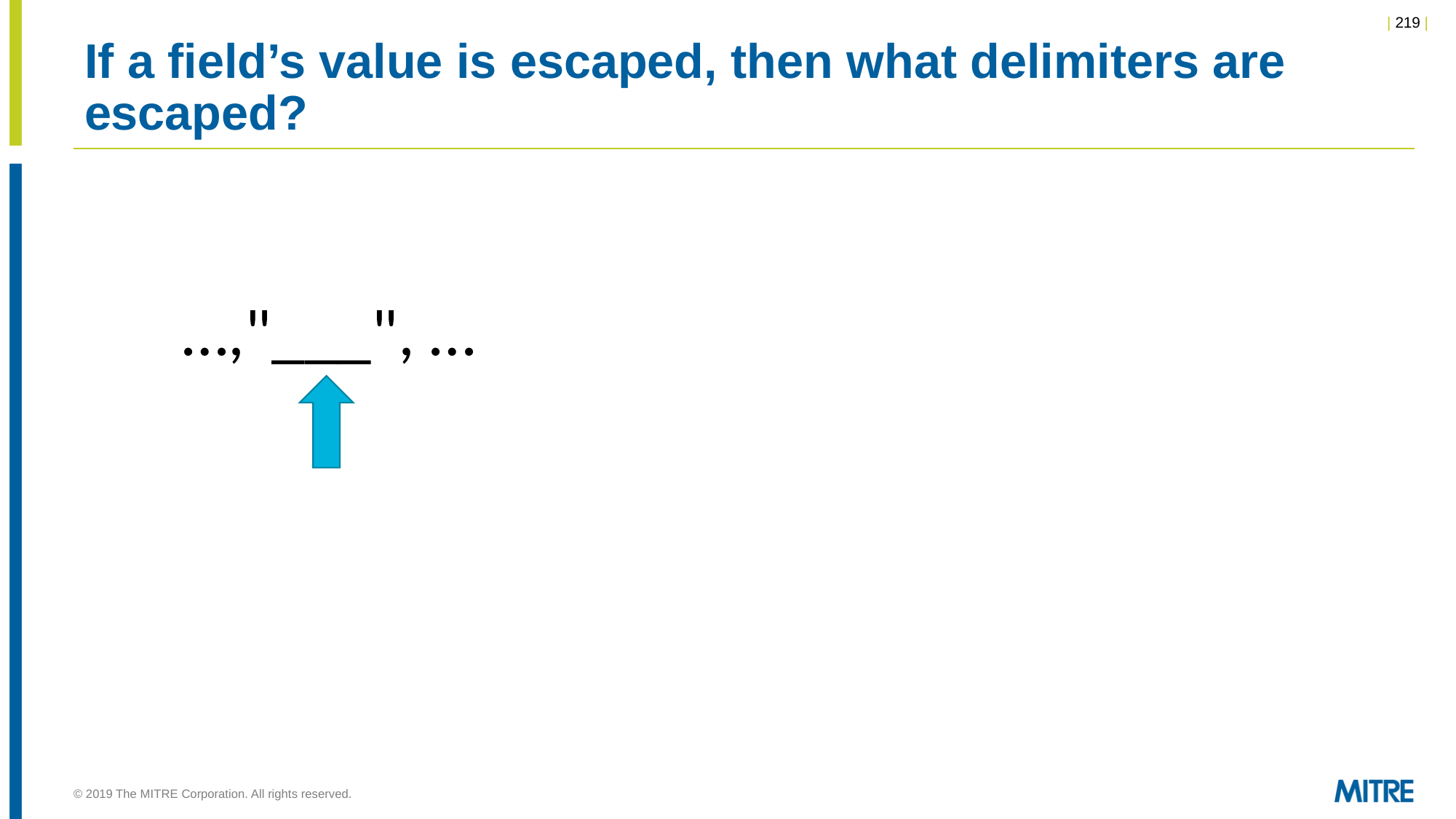

# If a field’s value is escaped, then what delimiters are escaped?
…,"___", …

© 2019 The MITRE Corporation. All rights reserved.